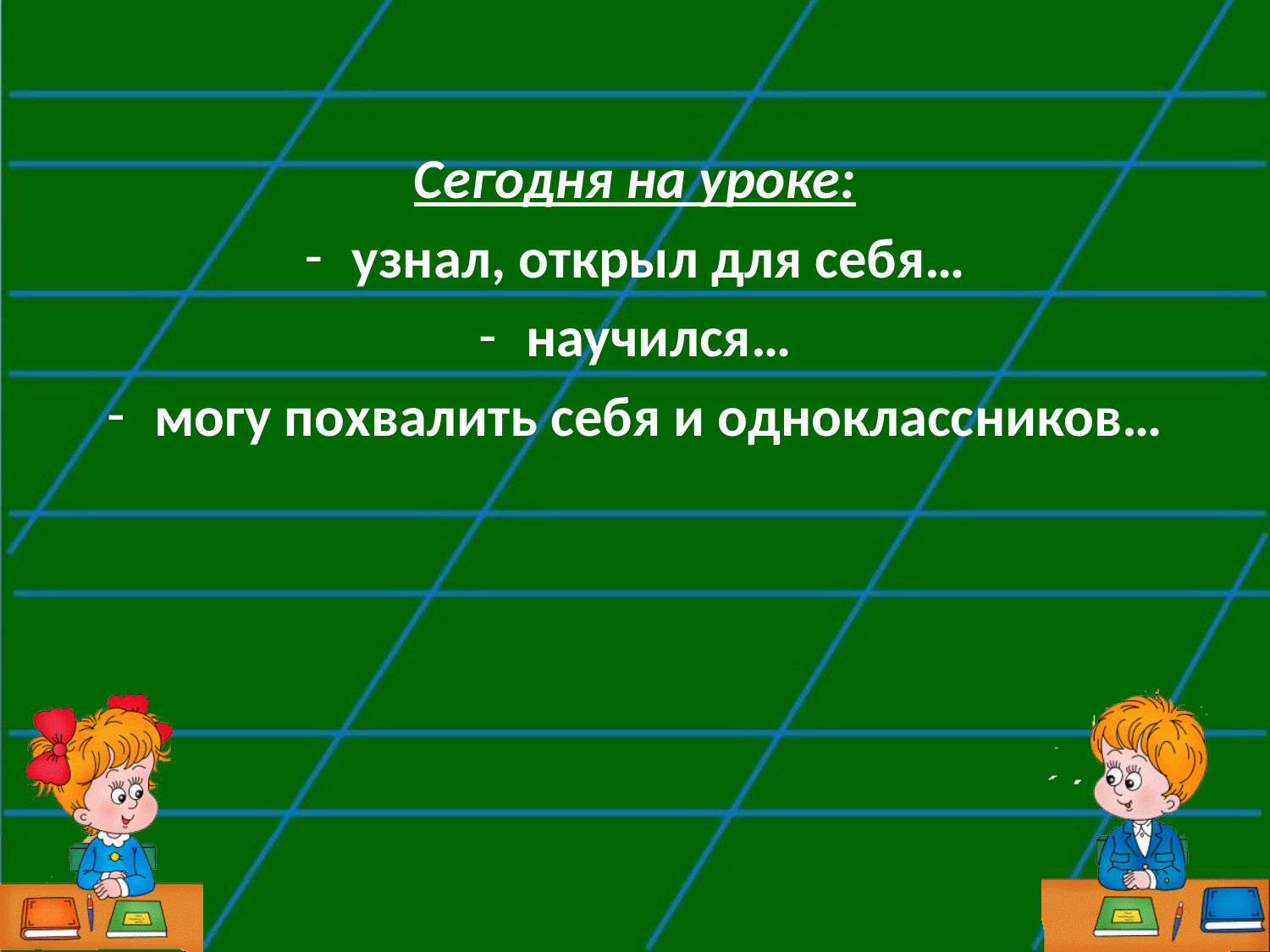

Сегодня на уроке:
узнал, открыл для себя…
научился…
могу похвалить себя и одноклассников…